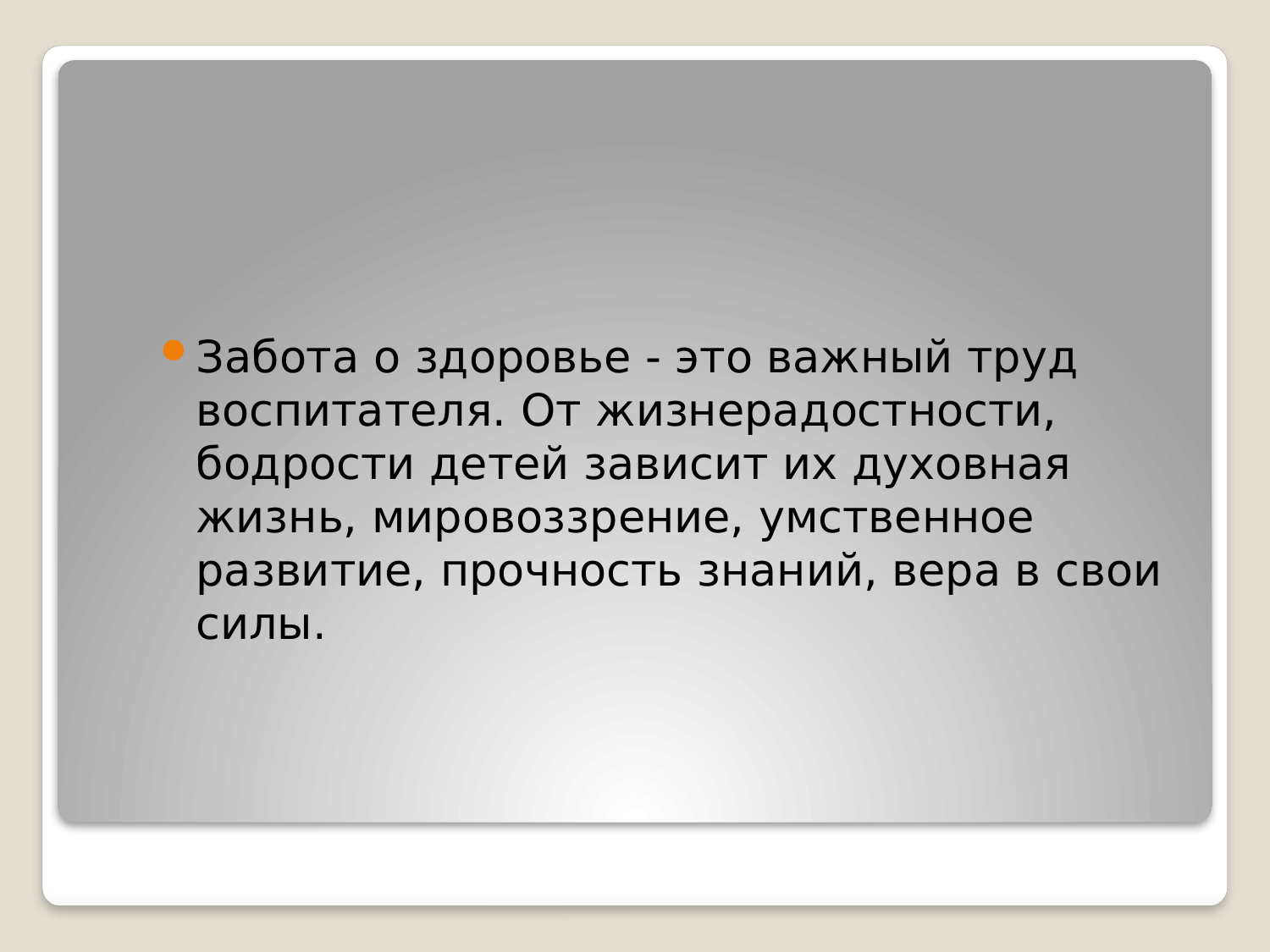

Забота о здоровье - это важный труд воспитателя. От жизнерадостности, бодрости детей зависит их духовная жизнь, мировоззрение, умственное развитие, прочность знаний, вера в свои силы.